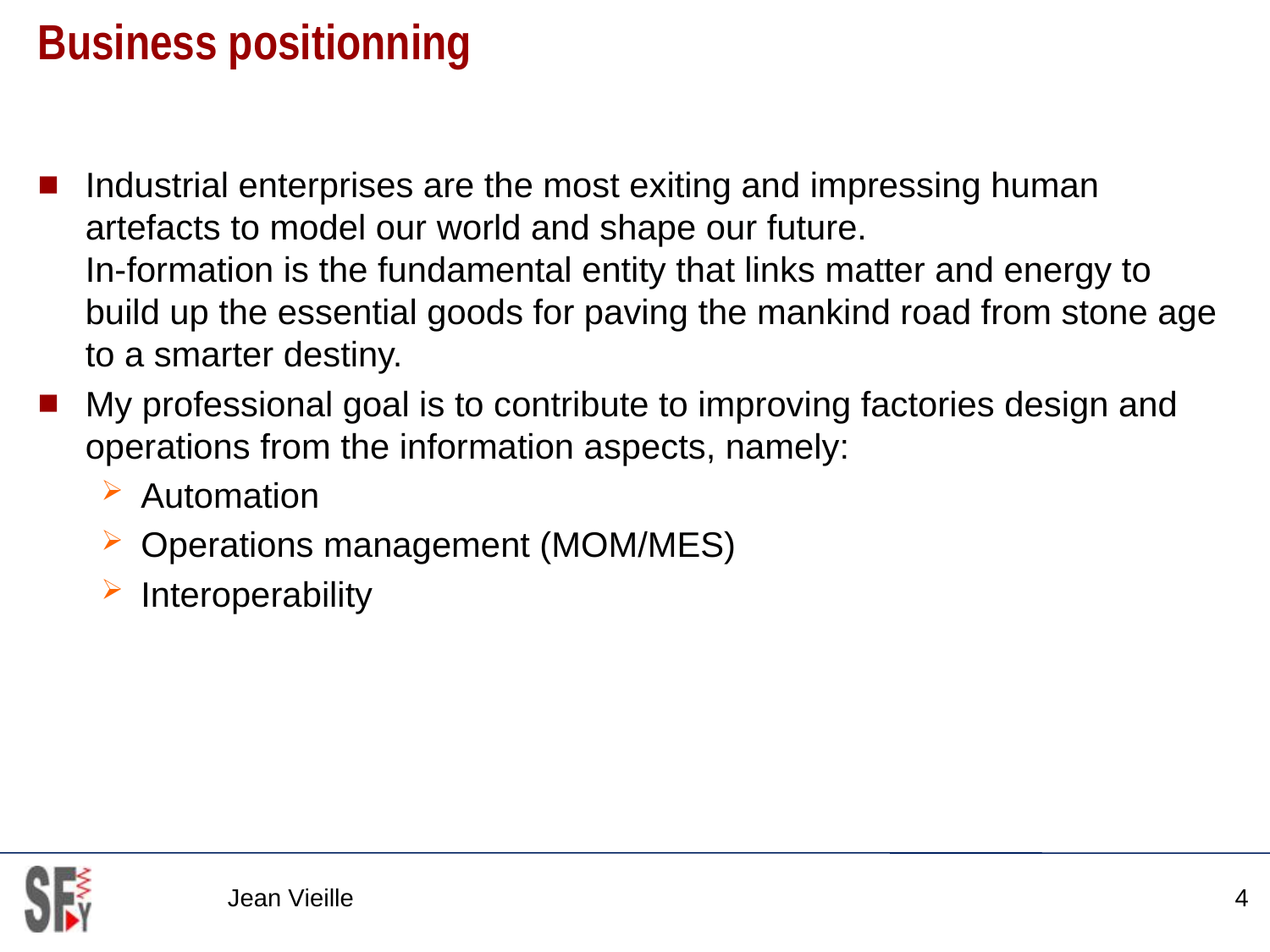

# Business positionning
Industrial enterprises are the most exiting and impressing human artefacts to model our world and shape our future.
In-formation is the fundamental entity that links matter and energy to build up the essential goods for paving the mankind road from stone age to a smarter destiny.
My professional goal is to contribute to improving factories design and operations from the information aspects, namely:
Automation
Operations management (MOM/MES)
Interoperability

Jean Vieille
4